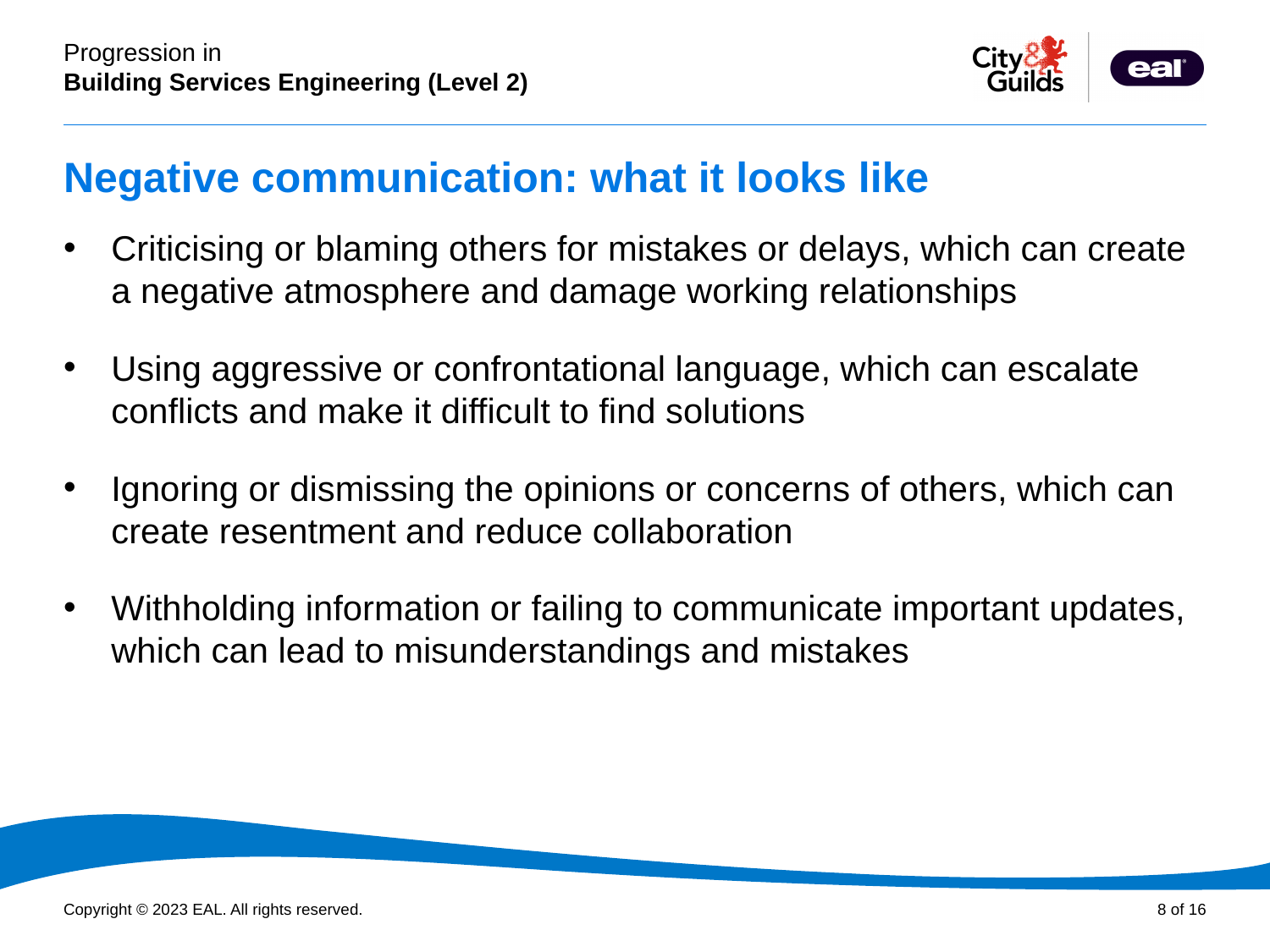

# Negative communication: what it looks like
Criticising or blaming others for mistakes or delays, which can create a negative atmosphere and damage working relationships
Using aggressive or confrontational language, which can escalate conflicts and make it difficult to find solutions
Ignoring or dismissing the opinions or concerns of others, which can create resentment and reduce collaboration
Withholding information or failing to communicate important updates, which can lead to misunderstandings and mistakes